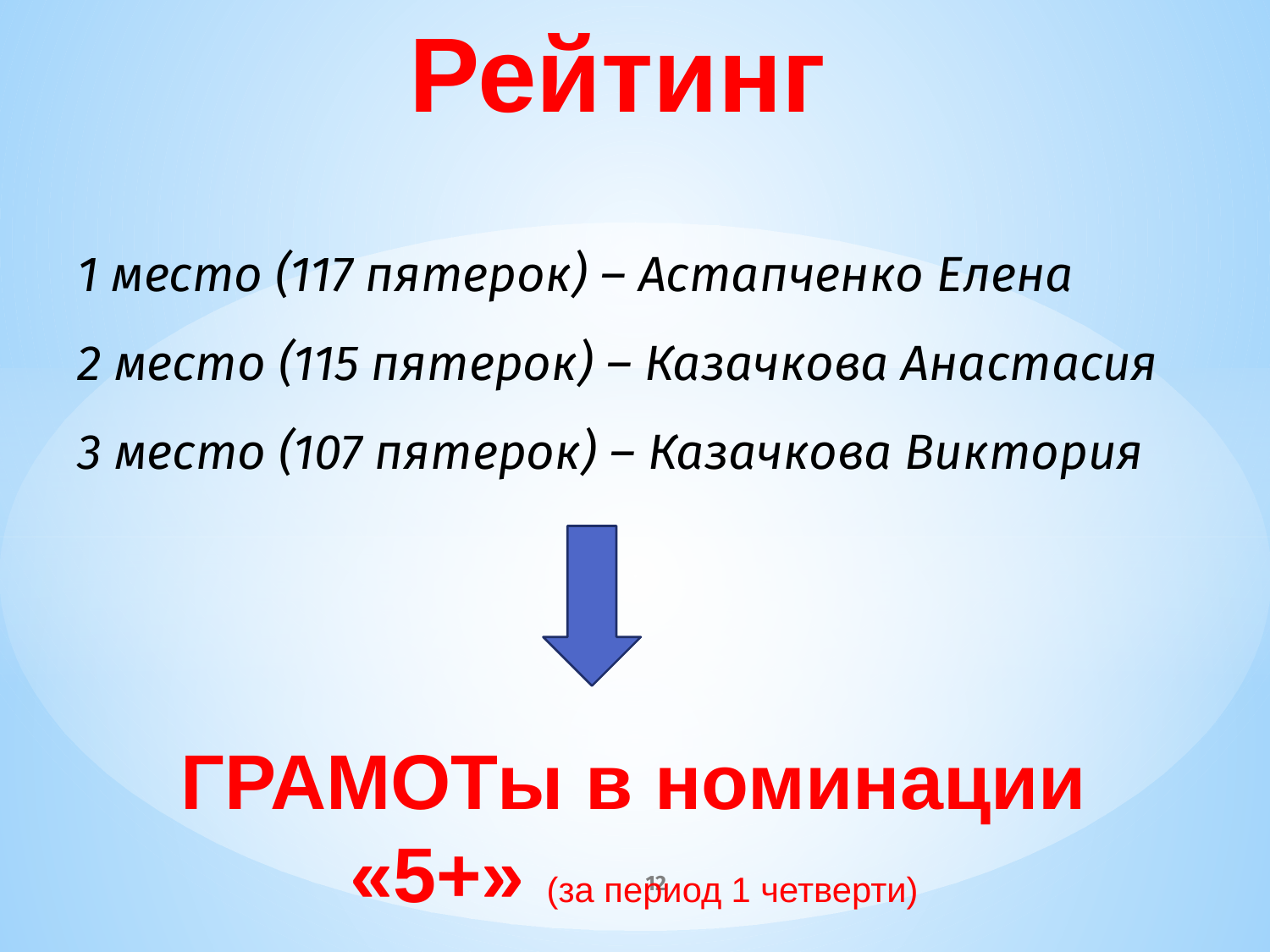

Рейтинг
1 место (117 пятерок) – Астапченко Елена
2 место (115 пятерок) – Казачкова Анастасия
3 место (107 пятерок) – Казачкова Виктория

ГРАМОТы в номинации «5+» (за период 1 четверти)
12